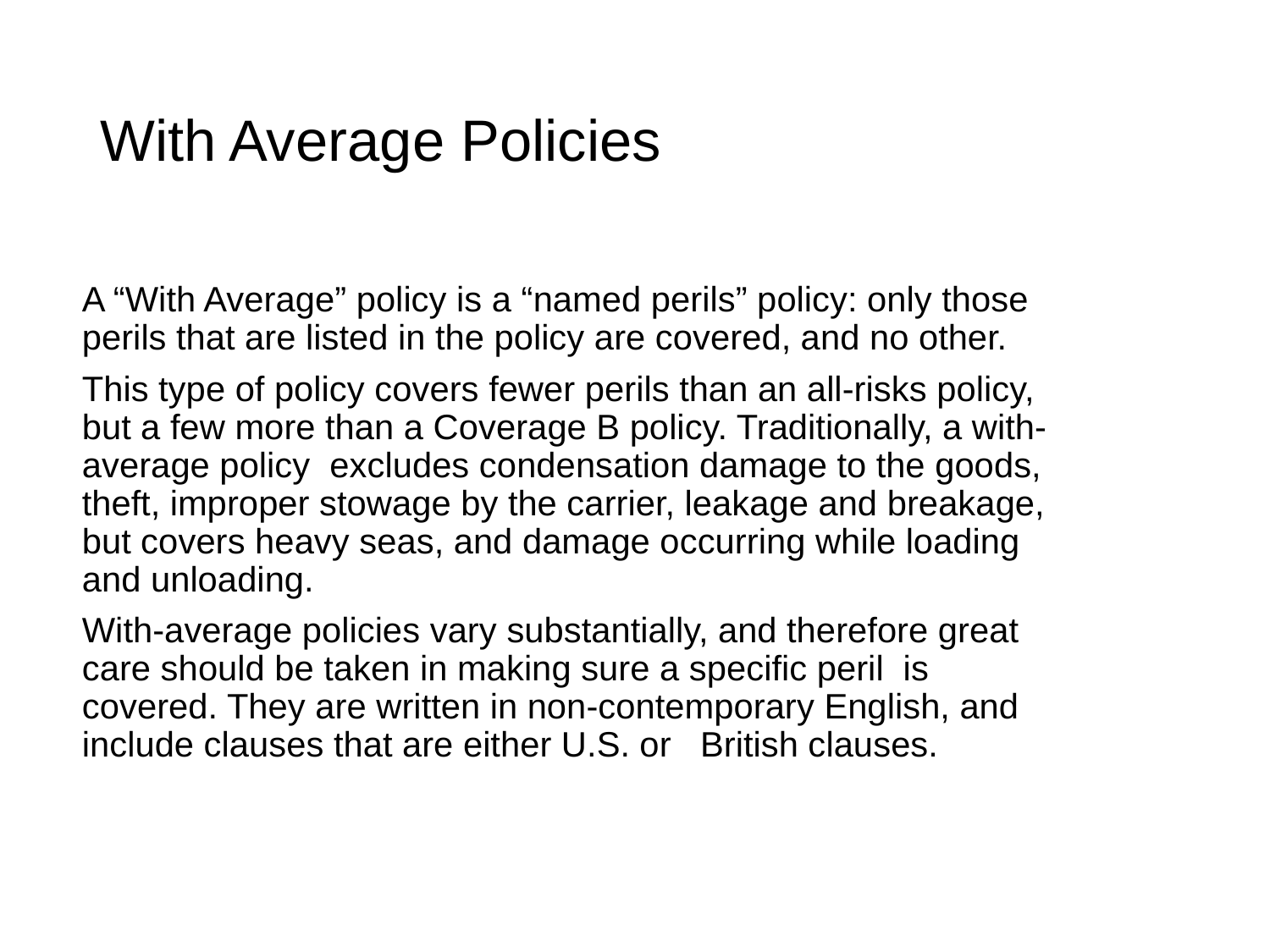

# With Average Policies
A “With Average” policy is a “named perils” policy: only those perils that are listed in the policy are covered, and no other.
This type of policy covers fewer perils than an all-risks policy, but a few more than a Coverage B policy. Traditionally, a with-average policy  excludes condensation damage to the goods, theft, improper stowage by the carrier, leakage and breakage, but covers heavy seas, and damage occurring while loading and unloading.
With-average policies vary substantially, and therefore great care should be taken in making sure a specific peril  is covered. They are written in non-contemporary English, and include clauses that are either U.S. or   British clauses.